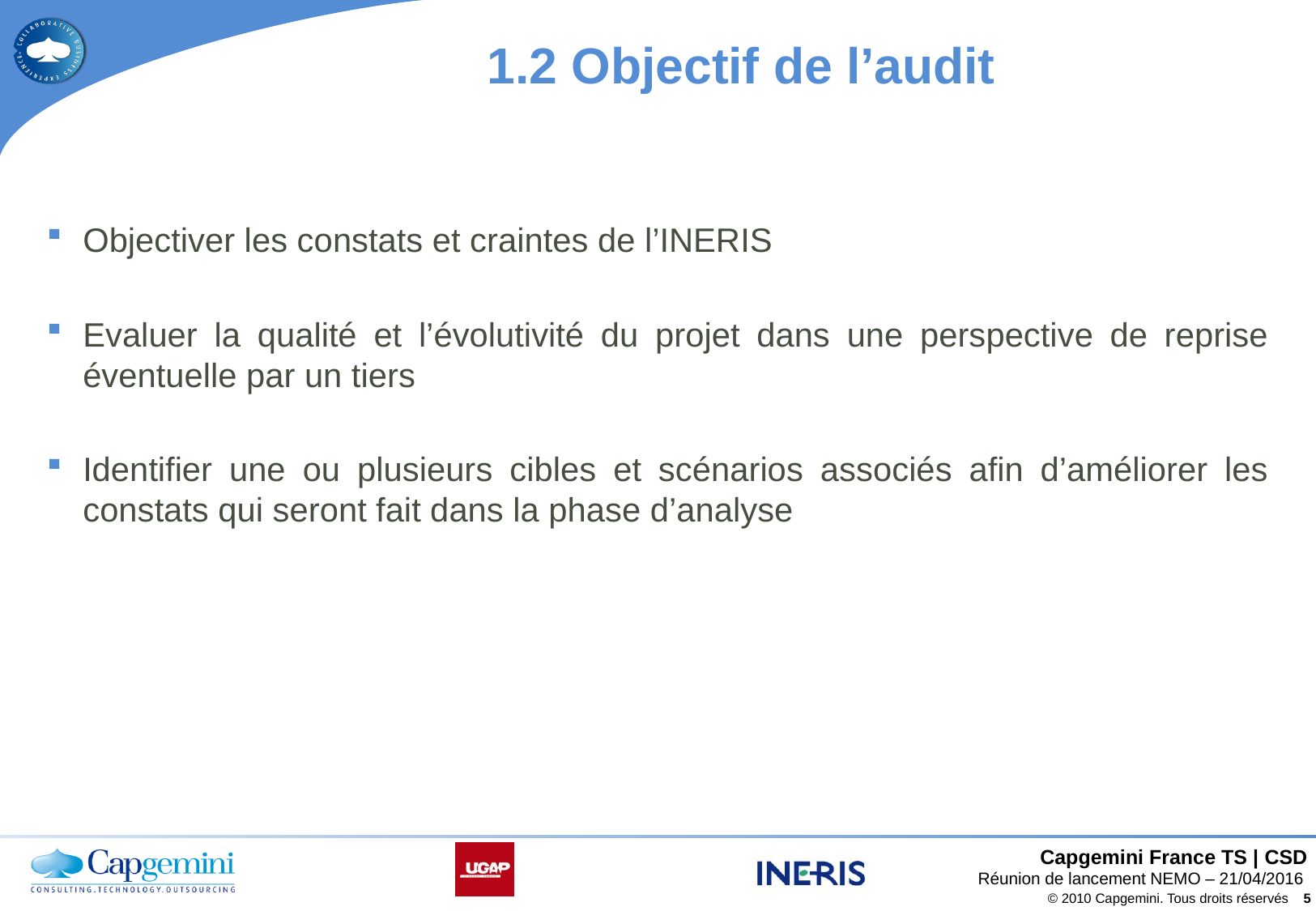

# 1.2 Objectif de l’audit
Objectiver les constats et craintes de l’INERIS

Evaluer la qualité et l’évolutivité du projet dans une perspective de reprise éventuelle par un tiers

Identifier une ou plusieurs cibles et scénarios associés afin d’améliorer les constats qui seront fait dans la phase d’analyse

Réunion de lancement NEMO – 21/04/2016
© 2010 Capgemini. Tous droits réservés
5